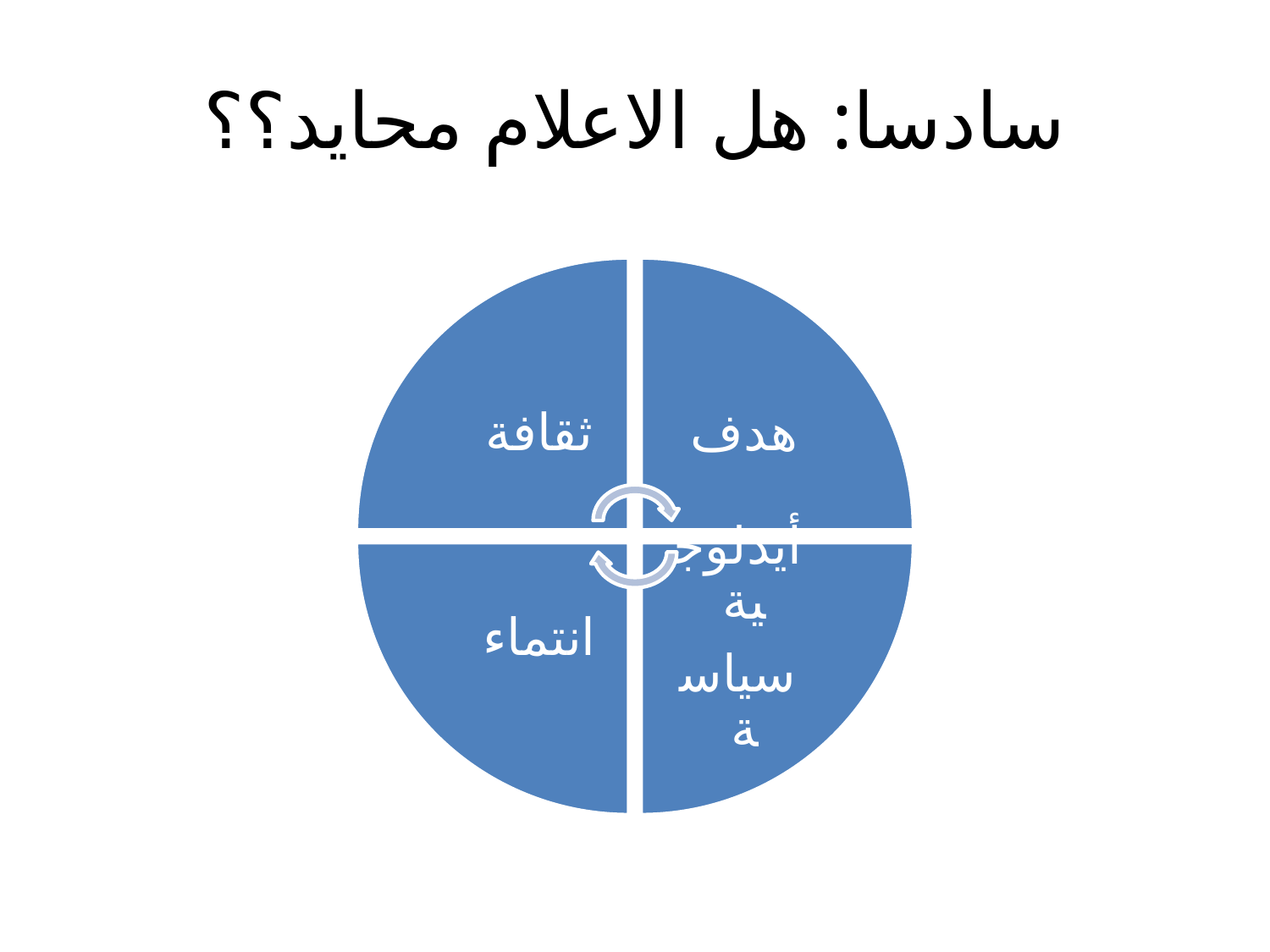

# سادسا: هل الاعلام محايد؟؟
ثقافة
هدف
أيدلوجية
سياسة
انتماء